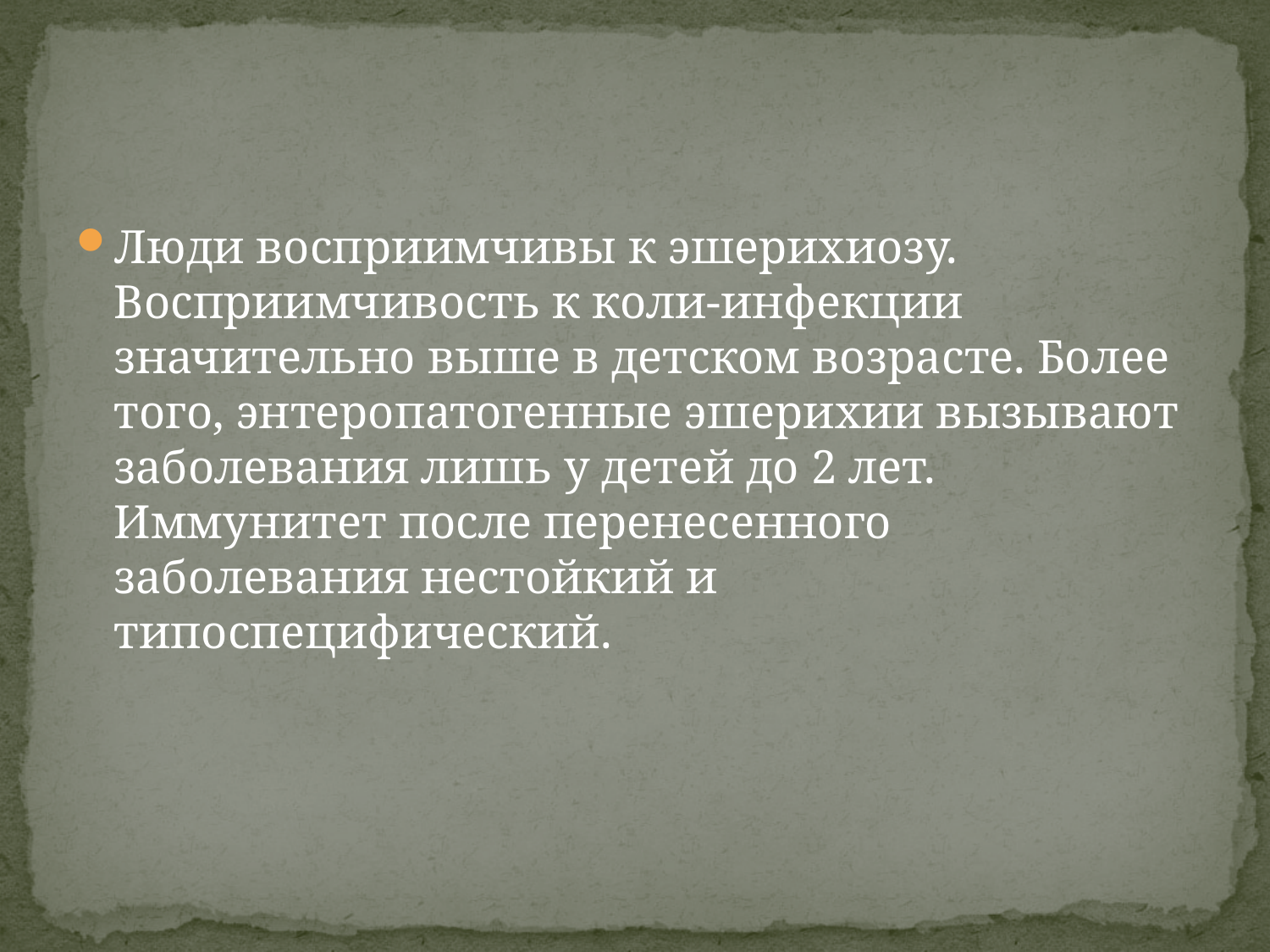

#
Люди восприимчивы к эшерихиозу. Восприимчивость к коли‑инфекции значительно выше в детском возрасте. Более того, энтеропатогенные эшерихии вызывают заболевания лишь у детей до 2 лет. Иммунитет после перенесенного заболевания нестойкий и типоспецифический.